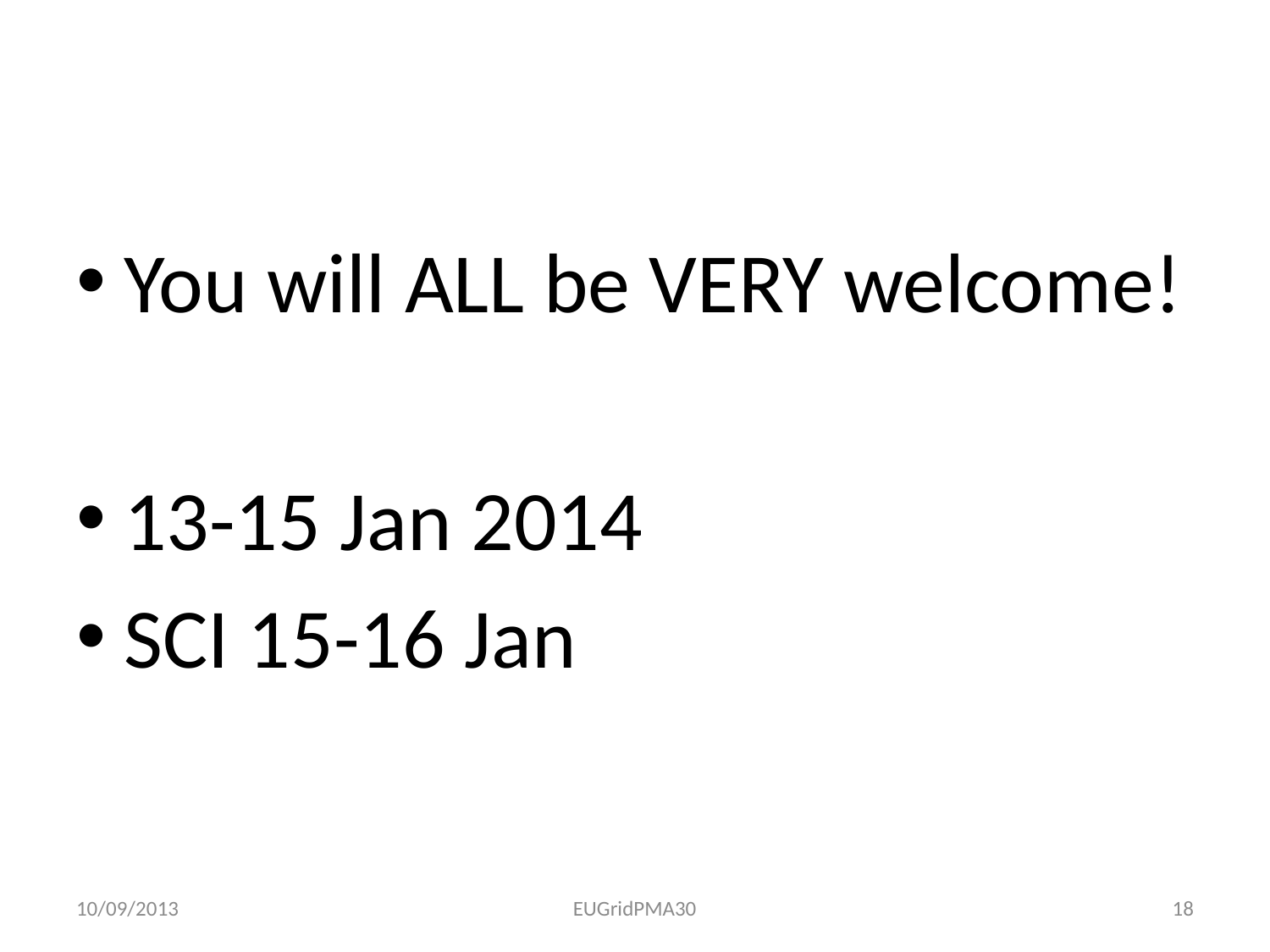

#
You will ALL be VERY welcome!

13-15 Jan 2014
SCI 15-16 Jan
10/09/2013
EUGridPMA30
18